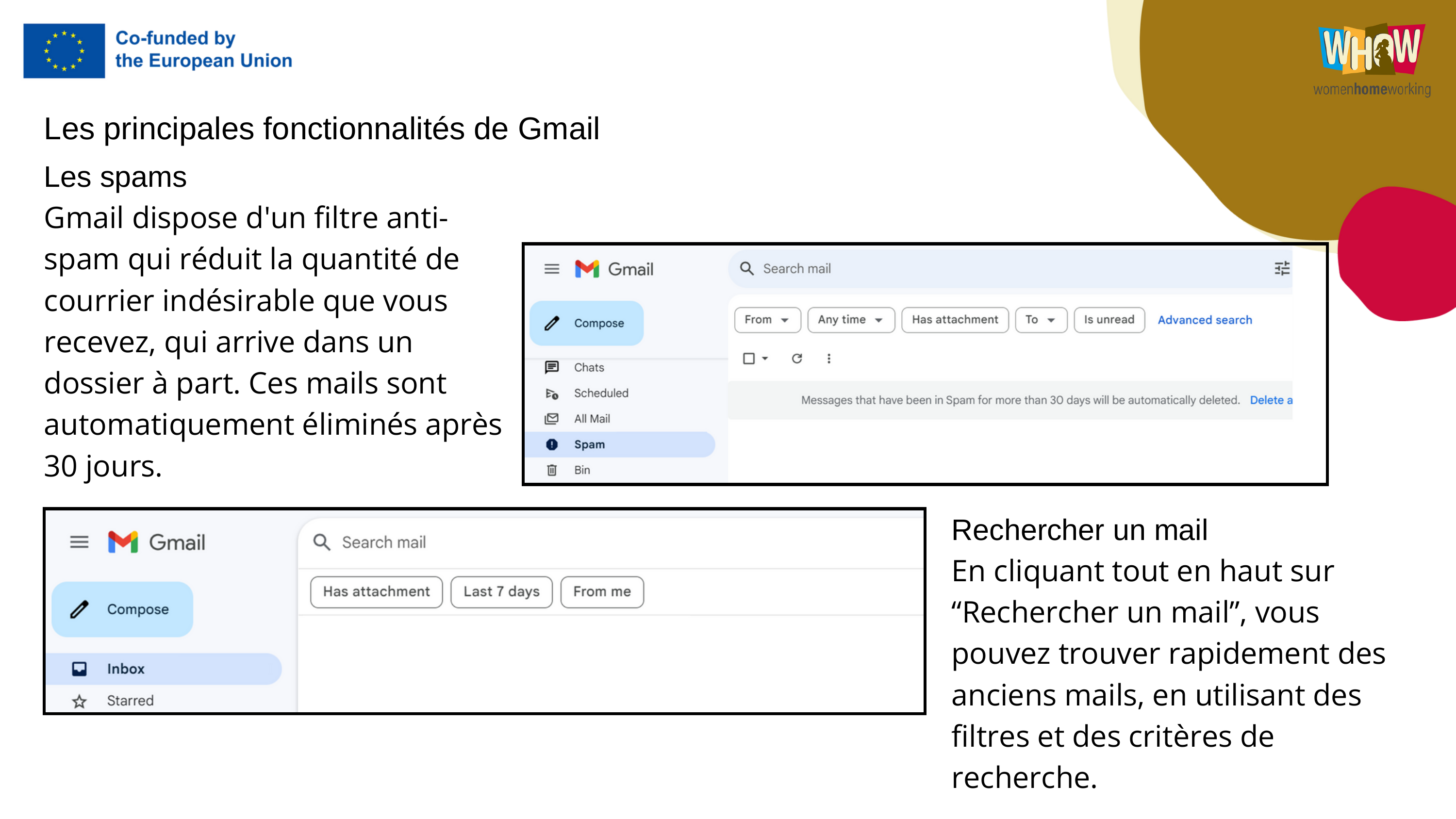

Les principales fonctionnalités de Gmail
Les spams
Gmail dispose d'un filtre anti-spam qui réduit la quantité de courrier indésirable que vous recevez, qui arrive dans un dossier à part. Ces mails sont automatiquement éliminés après 30 jours.

Rechercher un mail
En cliquant tout en haut sur “Rechercher un mail”, vous pouvez trouver rapidement des anciens mails, en utilisant des filtres et des critères de recherche.